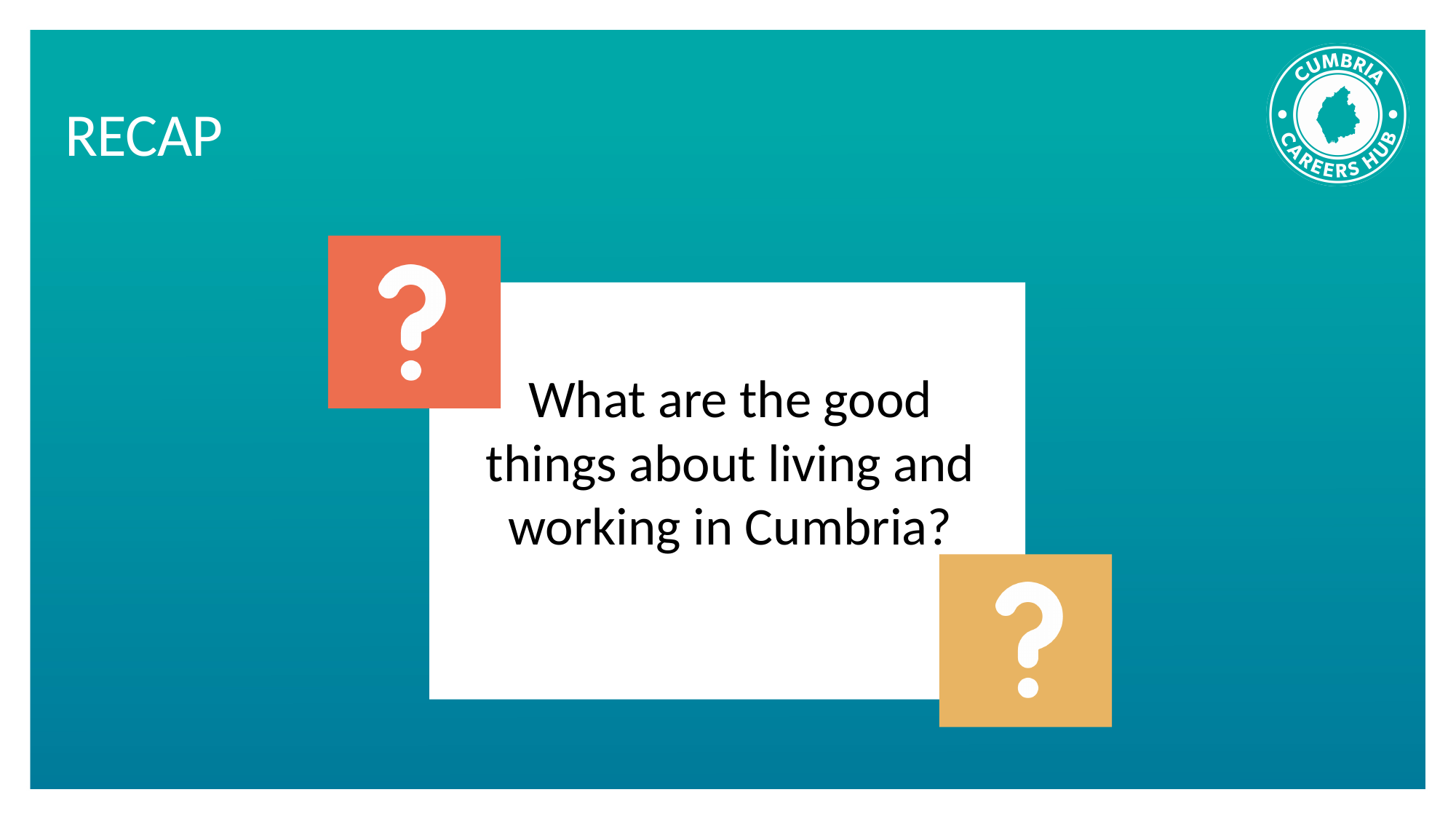

# RECAP
What are the good things about living and working in Cumbria?